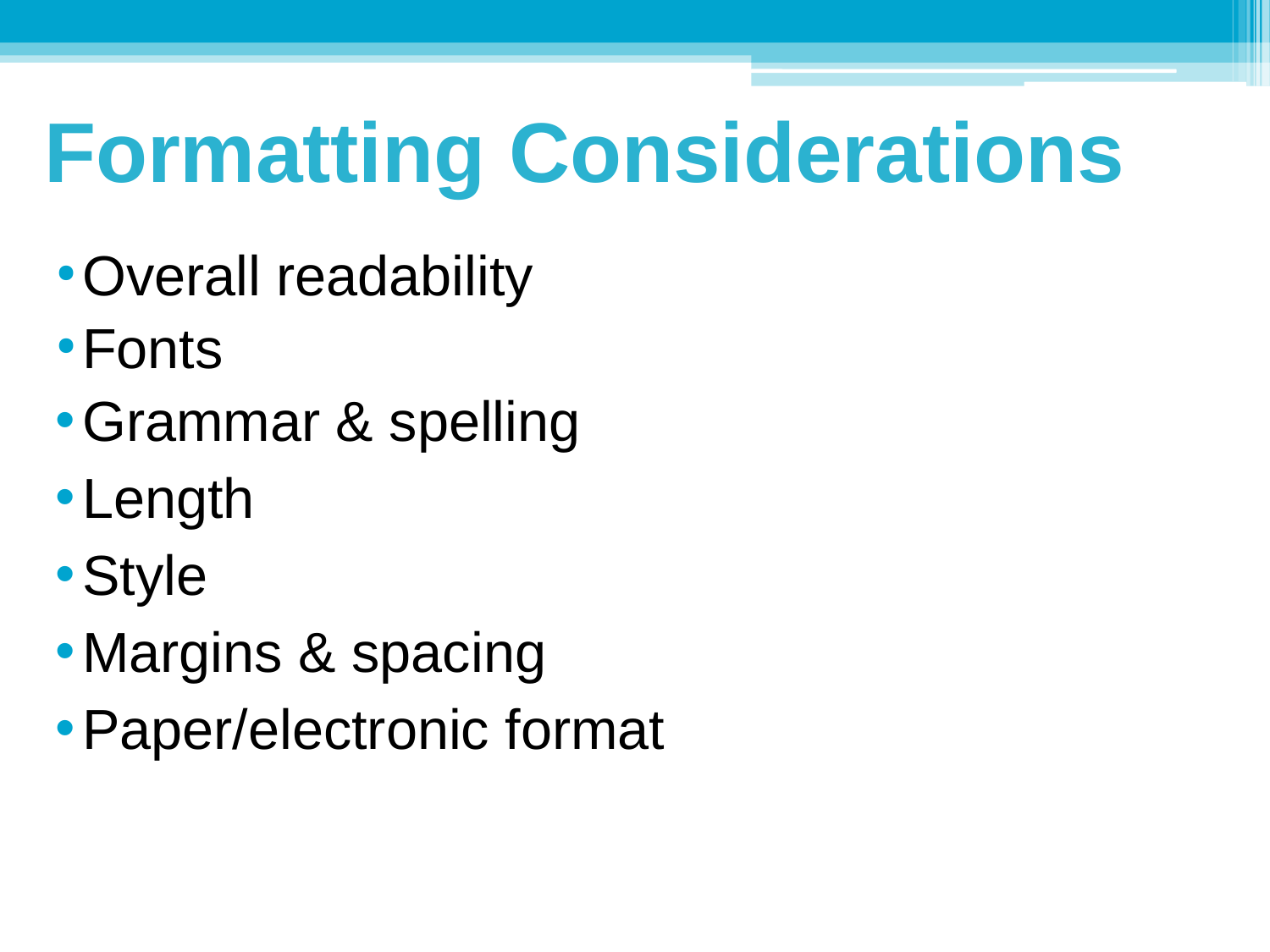

# Formatting Considerations
Overall readability
Fonts
Grammar & spelling
Length
Style
Margins & spacing
Paper/electronic format